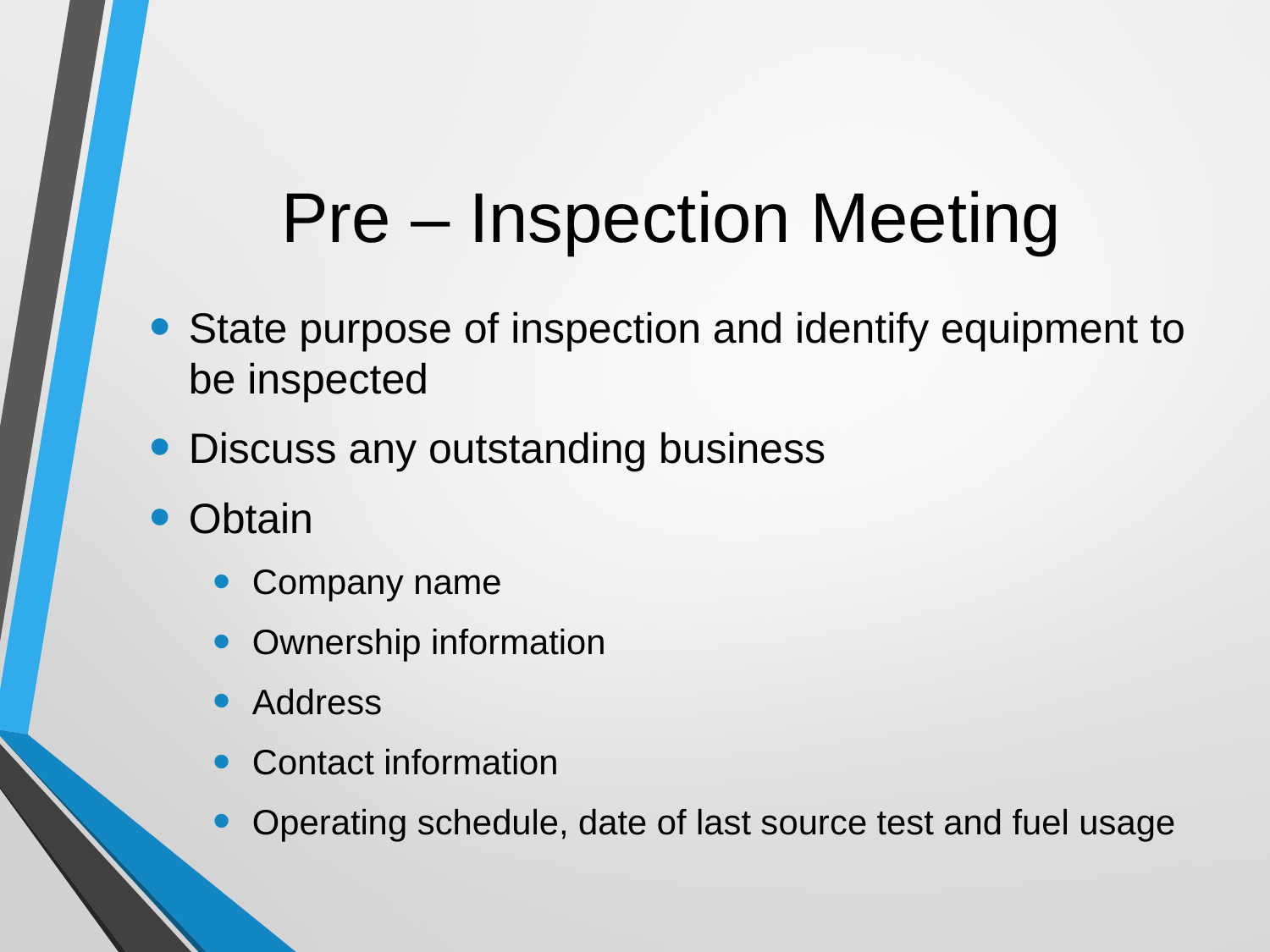

# Pre – Inspection Meeting
State purpose of inspection and identify equipment to be inspected
Discuss any outstanding business
Obtain
Company name
Ownership information
Address
Contact information
Operating schedule, date of last source test and fuel usage